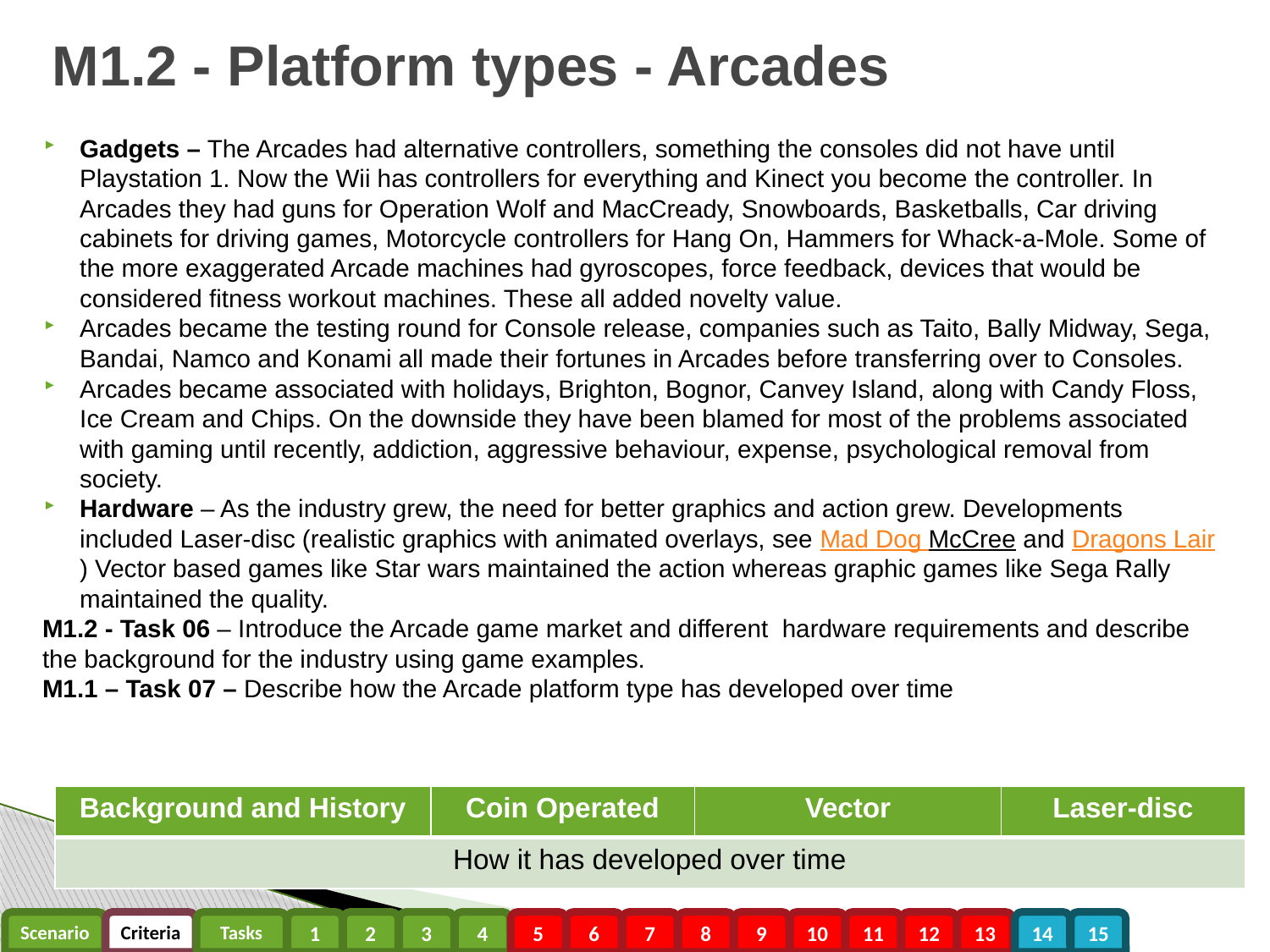

# M1.2 - Platform types - Arcades
Gadgets – The Arcades had alternative controllers, something the consoles did not have until Playstation 1. Now the Wii has controllers for everything and Kinect you become the controller. In Arcades they had guns for Operation Wolf and MacCready, Snowboards, Basketballs, Car driving cabinets for driving games, Motorcycle controllers for Hang On, Hammers for Whack-a-Mole. Some of the more exaggerated Arcade machines had gyroscopes, force feedback, devices that would be considered fitness workout machines. These all added novelty value.
Arcades became the testing round for Console release, companies such as Taito, Bally Midway, Sega, Bandai, Namco and Konami all made their fortunes in Arcades before transferring over to Consoles.
Arcades became associated with holidays, Brighton, Bognor, Canvey Island, along with Candy Floss, Ice Cream and Chips. On the downside they have been blamed for most of the problems associated with gaming until recently, addiction, aggressive behaviour, expense, psychological removal from society.
Hardware – As the industry grew, the need for better graphics and action grew. Developments included Laser-disc (realistic graphics with animated overlays, see Mad Dog McCree and Dragons Lair) Vector based games like Star wars maintained the action whereas graphic games like Sega Rally maintained the quality.
M1.2 - Task 06 – Introduce the Arcade game market and different  hardware requirements and describe the background for the industry using game examples.
M1.1 – Task 07 – Describe how the Arcade platform type has developed over time

| Background and History | Coin Operated | Vector | Laser-disc |
| --- | --- | --- | --- |
| How it has developed over time |  |  |  |